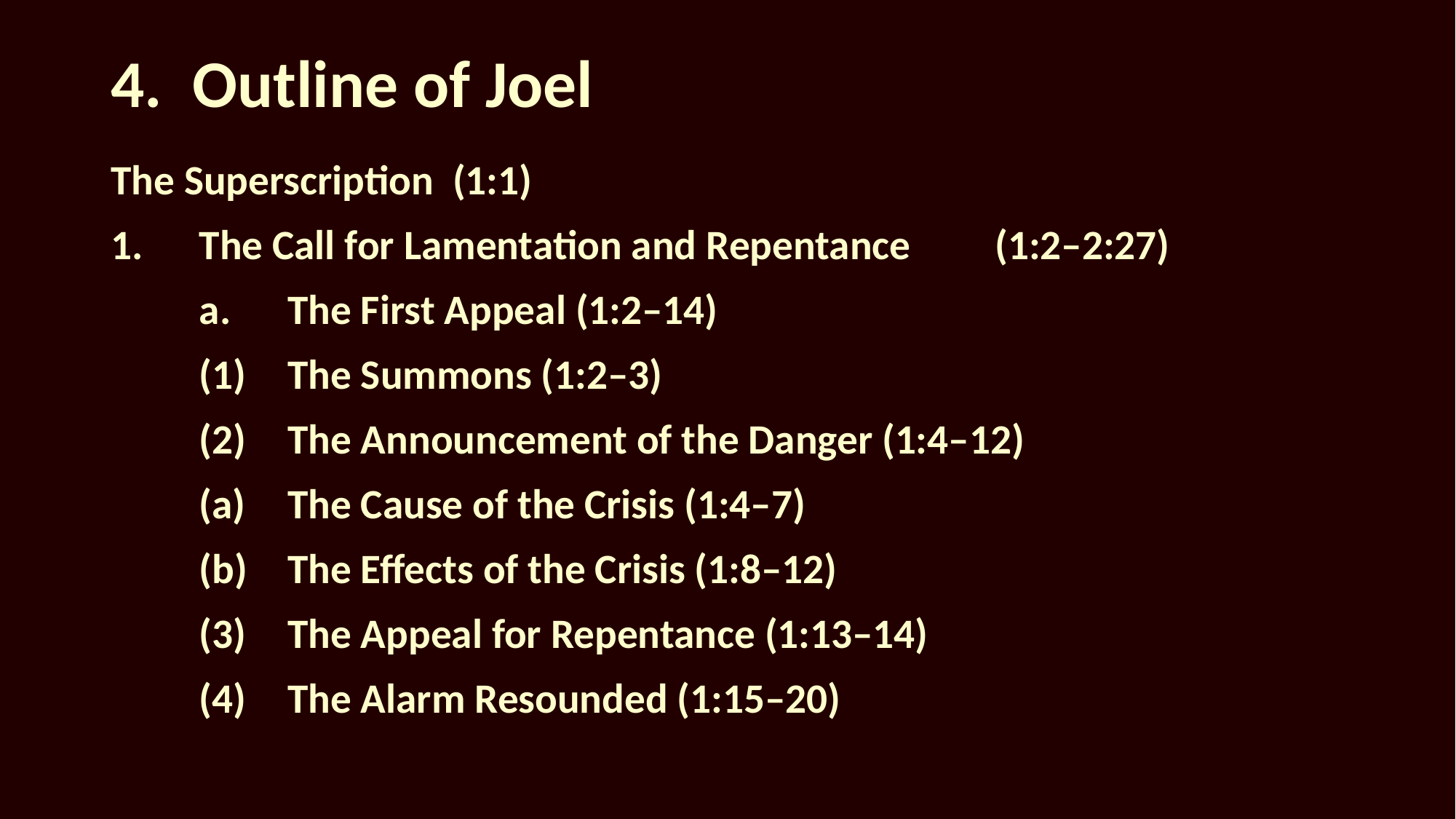

# 4.  Outline of Joel
The Superscription  (1:1)
1.	The Call for Lamentation and Repentance	(1:2–2:27)
	a.	The First Appeal (1:2–14)
			(1)		The Summons (1:2–3)
			(2)		The Announcement of the Danger (1:4–12)
						(a)	The Cause of the Crisis (1:4–7)
						(b)	The Effects of the Crisis (1:8–12)
			(3)		The Appeal for Repentance (1:13–14)
			(4)		The Alarm Resounded (1:15–20)